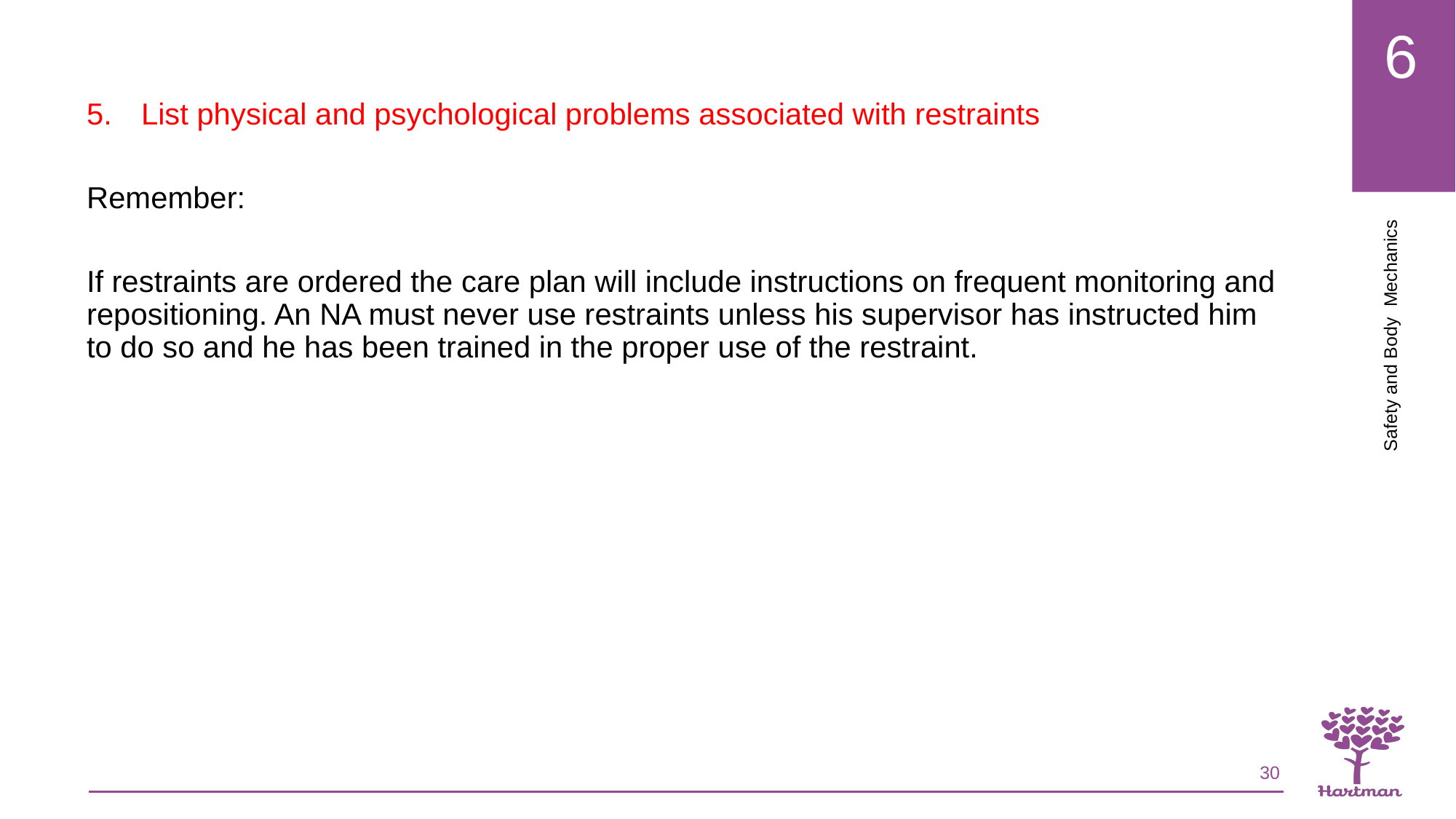

List physical and psychological problems associated with restraints

Remember:

If restraints are ordered the care plan will include instructions on frequent monitoring and repositioning. An NA must never use restraints unless his supervisor has instructed him to do so and he has been trained in the proper use of the restraint.

30